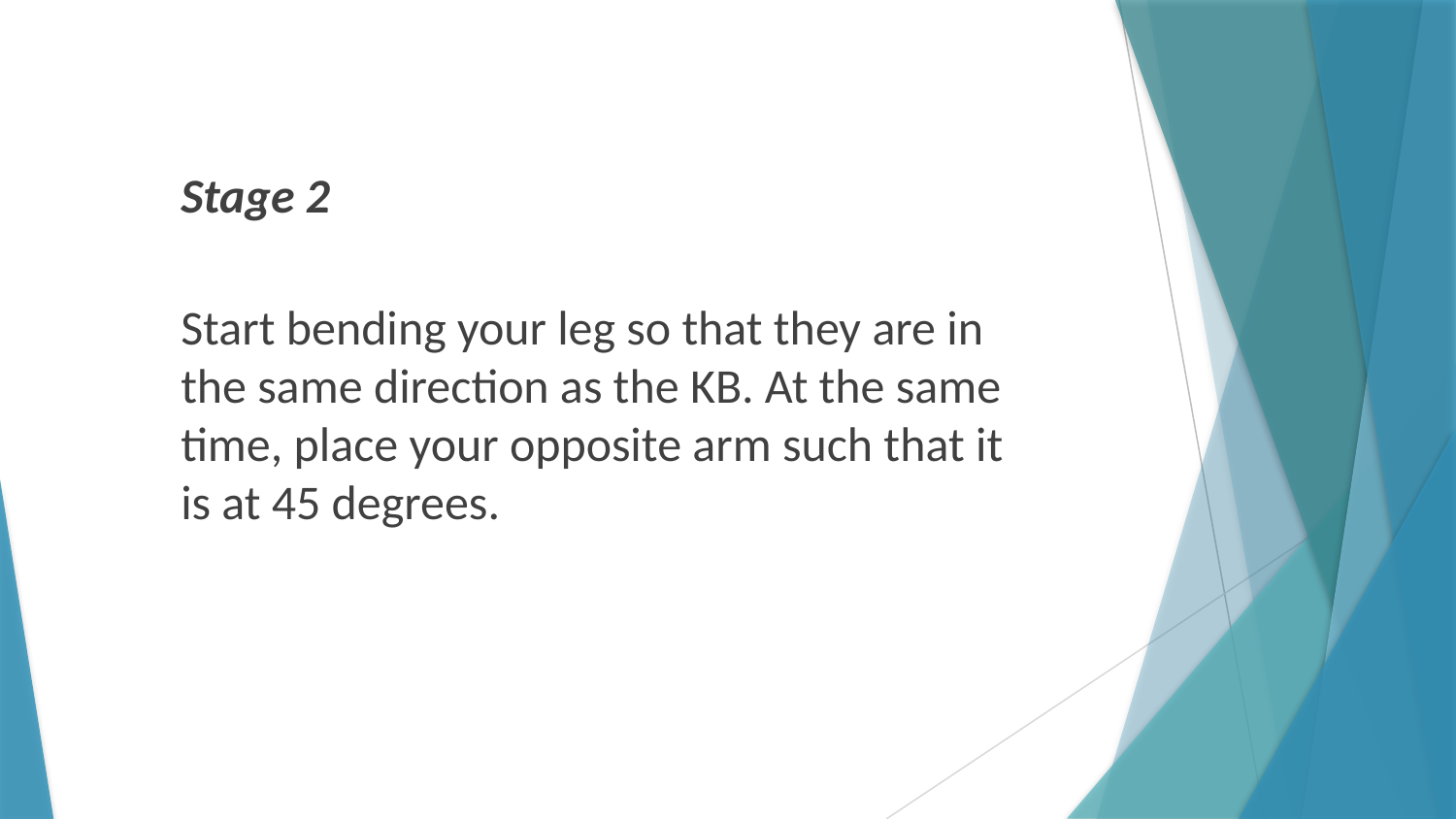

Stage 2
Start bending your leg so that they are in the same direction as the KB. At the same time, place your opposite arm such that it is at 45 degrees.